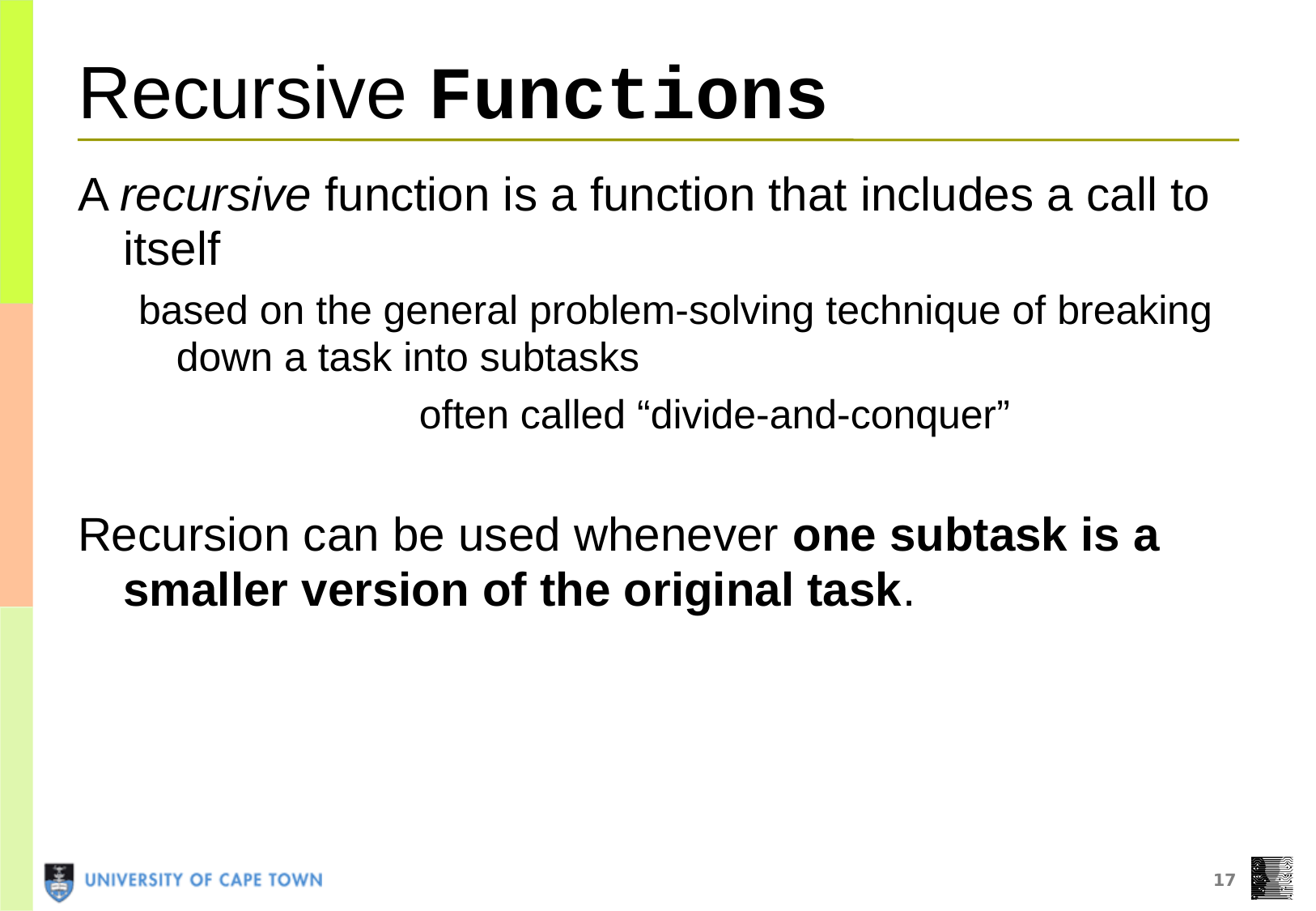

# Recursive Functions
A recursive function is a function that includes a call to itself
based on the general problem-solving technique of breaking down a task into subtasks
			often called “divide-and-conquer”

Recursion can be used whenever one subtask is a smaller version of the original task.
17